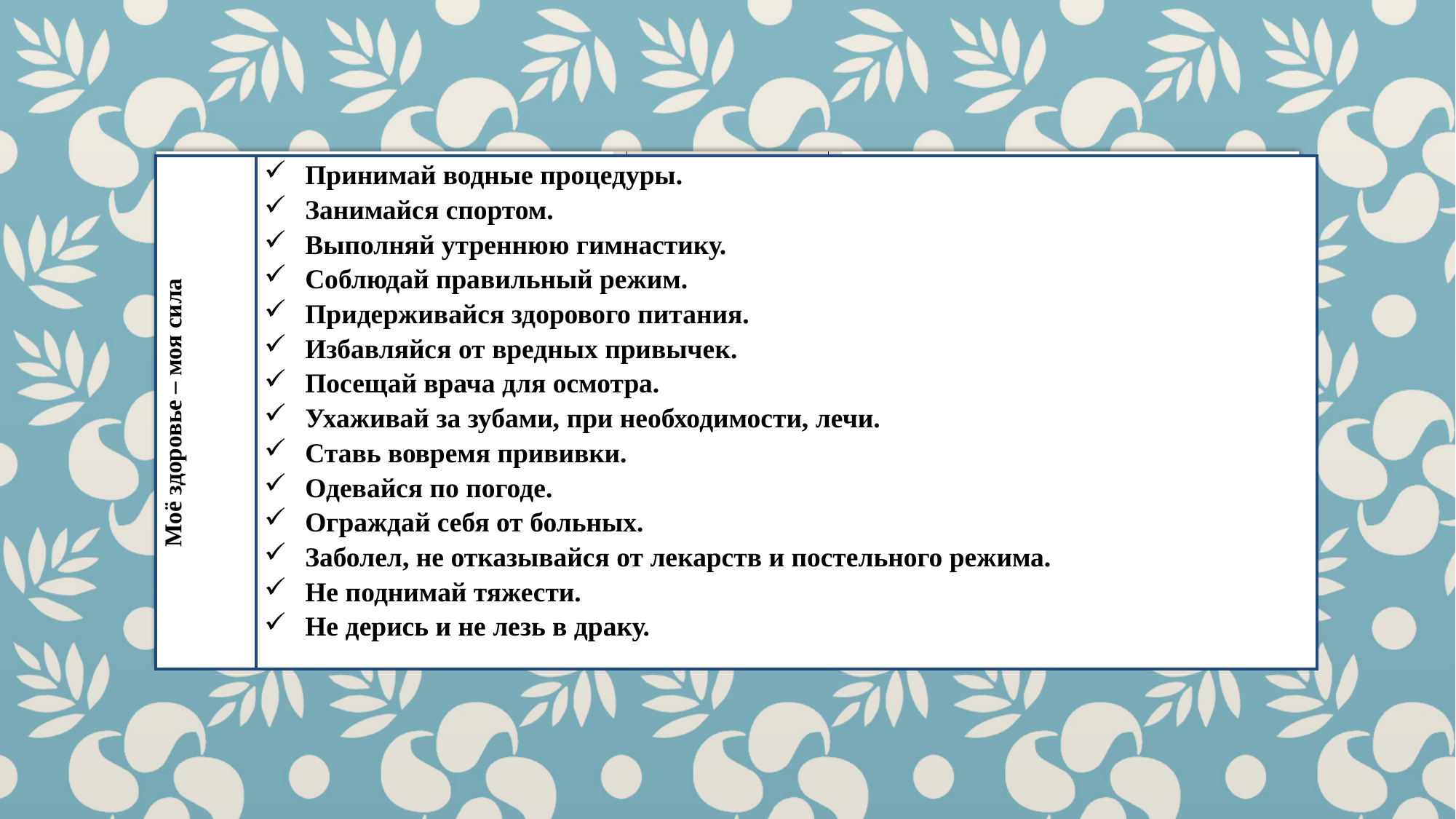

| Моё здоровье – моя сила | Принимай водные процедуры. Занимайся спортом. Выполняй утреннюю гимнастику. Соблюдай правильный режим. Придерживайся здорового питания. Избавляйся от вредных привычек. Посещай врача для осмотра. Ухаживай за зубами, при необходимости, лечи. Ставь вовремя прививки. Одевайся по погоде. Ограждай себя от больных. Заболел, не отказывайся от лекарств и постельного режима. Не поднимай тяжести. Не дерись и не лезь в драку. |
| --- | --- |